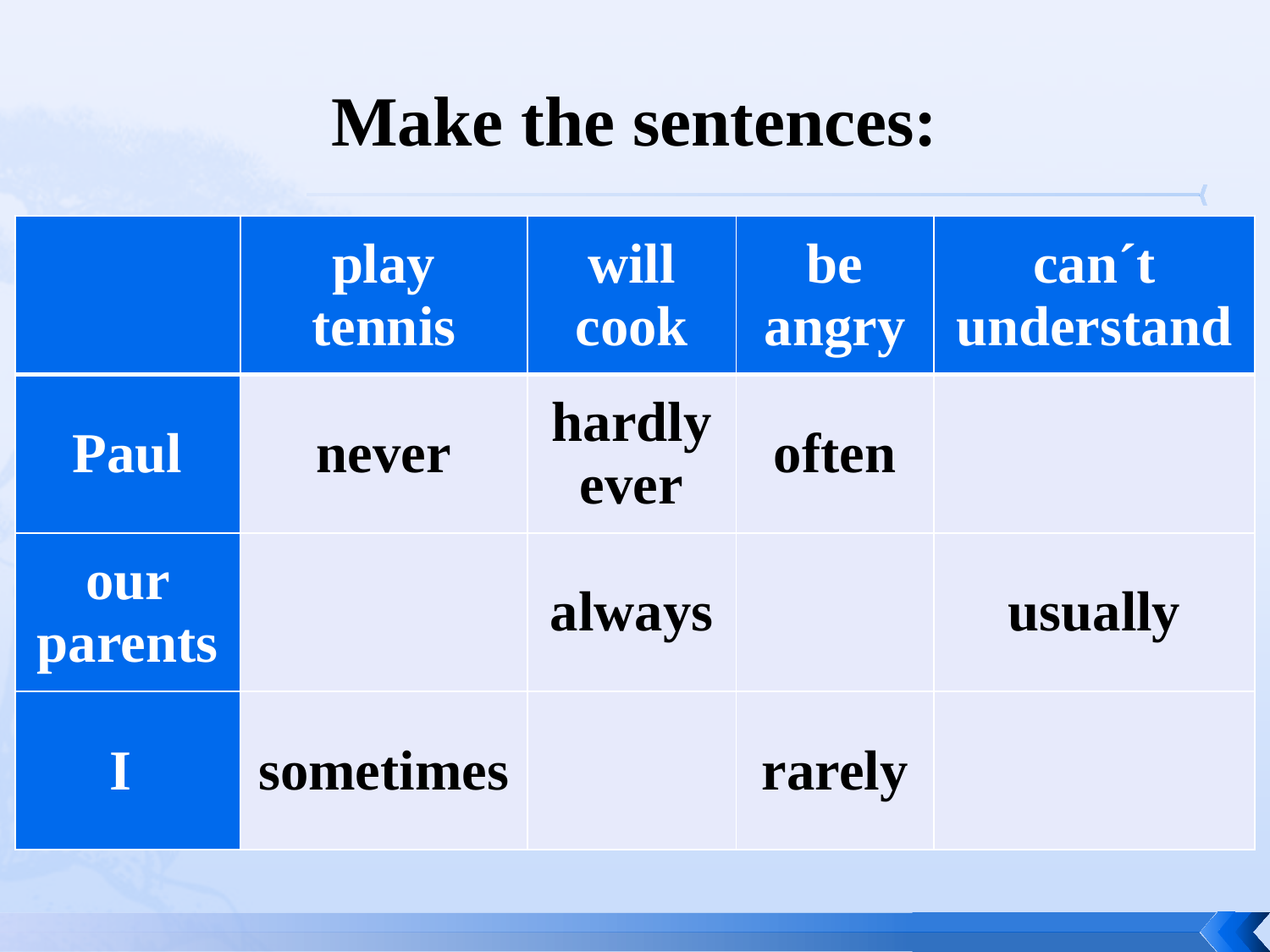

# Make the sentences:
|  | play tennis | will cook | be angry | can´t understand |
| --- | --- | --- | --- | --- |
| Paul | never | hardly ever | often |  |
| our parents |  | always |  | usually |
| I | sometimes |  | rarely |  |